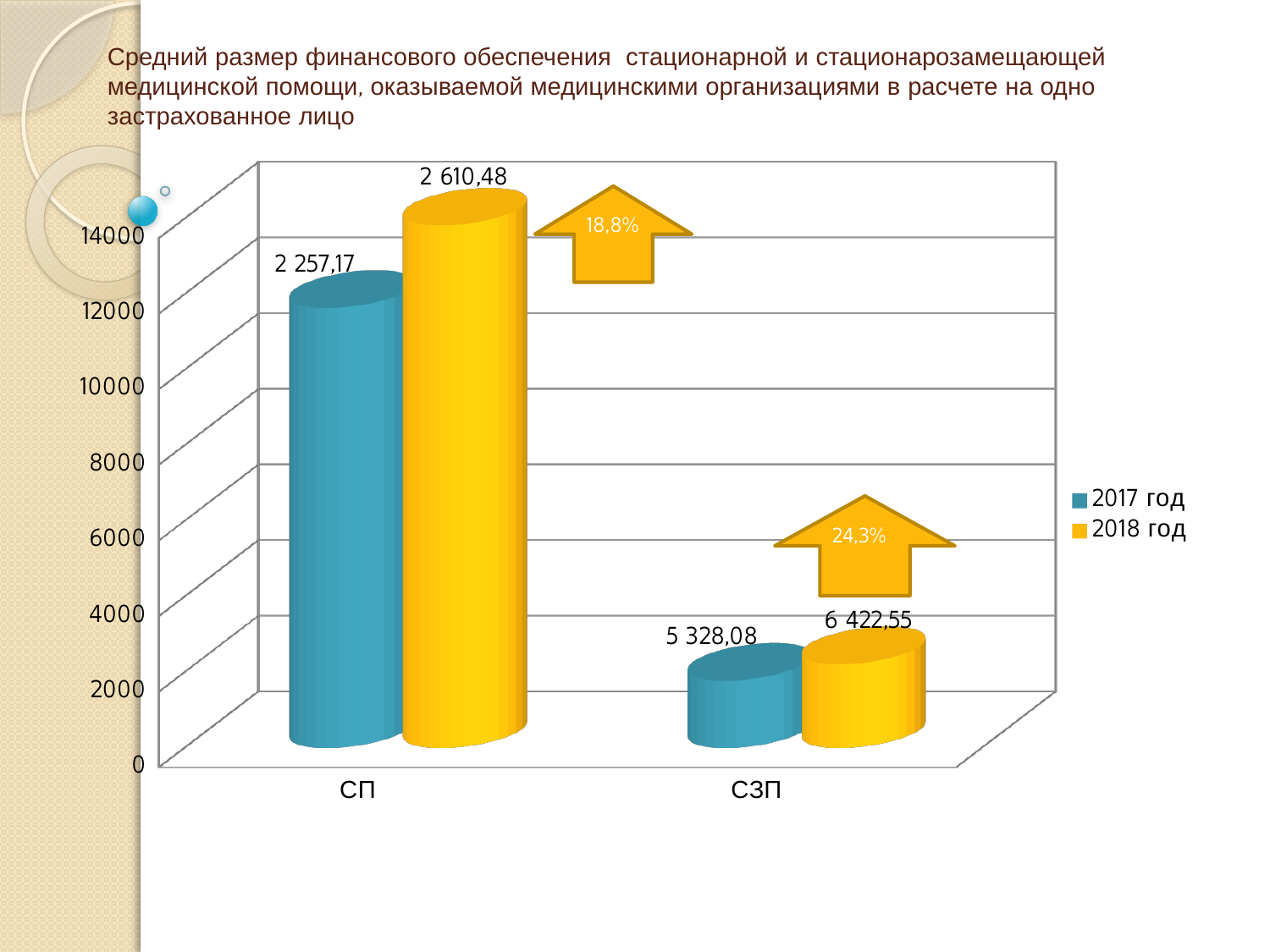

# Средний размер финансового обеспечения  стационарной и стационарозамещающей медицинской помощи, оказываемой медицинскими организациями в расчете на одно застрахованное лицо

[unsupported chart]